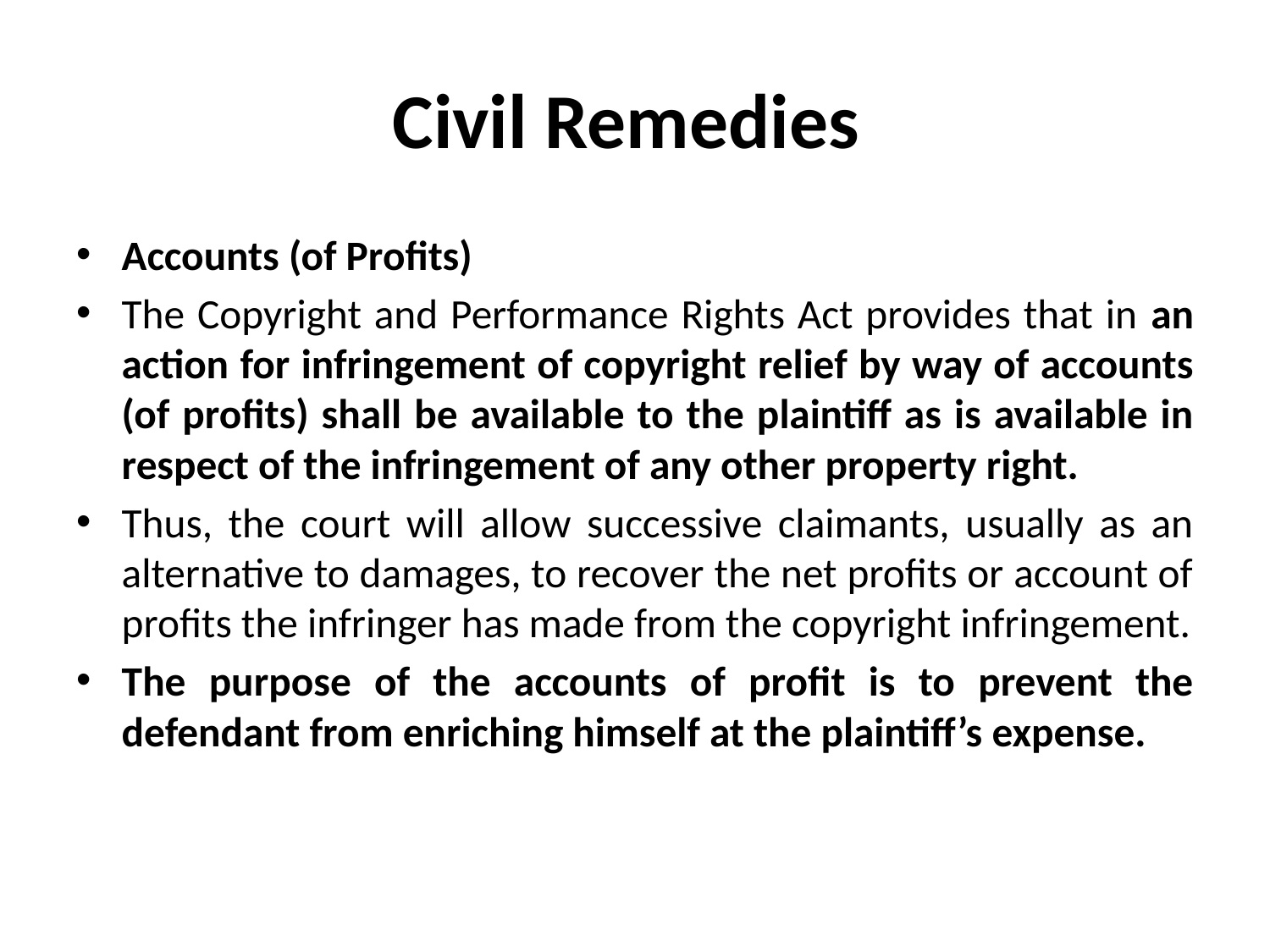

# Civil Remedies
Accounts (of Profits)
The Copyright and Performance Rights Act provides that in an action for infringement of copyright relief by way of accounts (of profits) shall be available to the plaintiff as is available in respect of the infringement of any other property right.
Thus, the court will allow successive claimants, usually as an alternative to damages, to recover the net profits or account of profits the infringer has made from the copyright infringement.
The purpose of the accounts of profit is to prevent the defendant from enriching himself at the plaintiff’s expense.